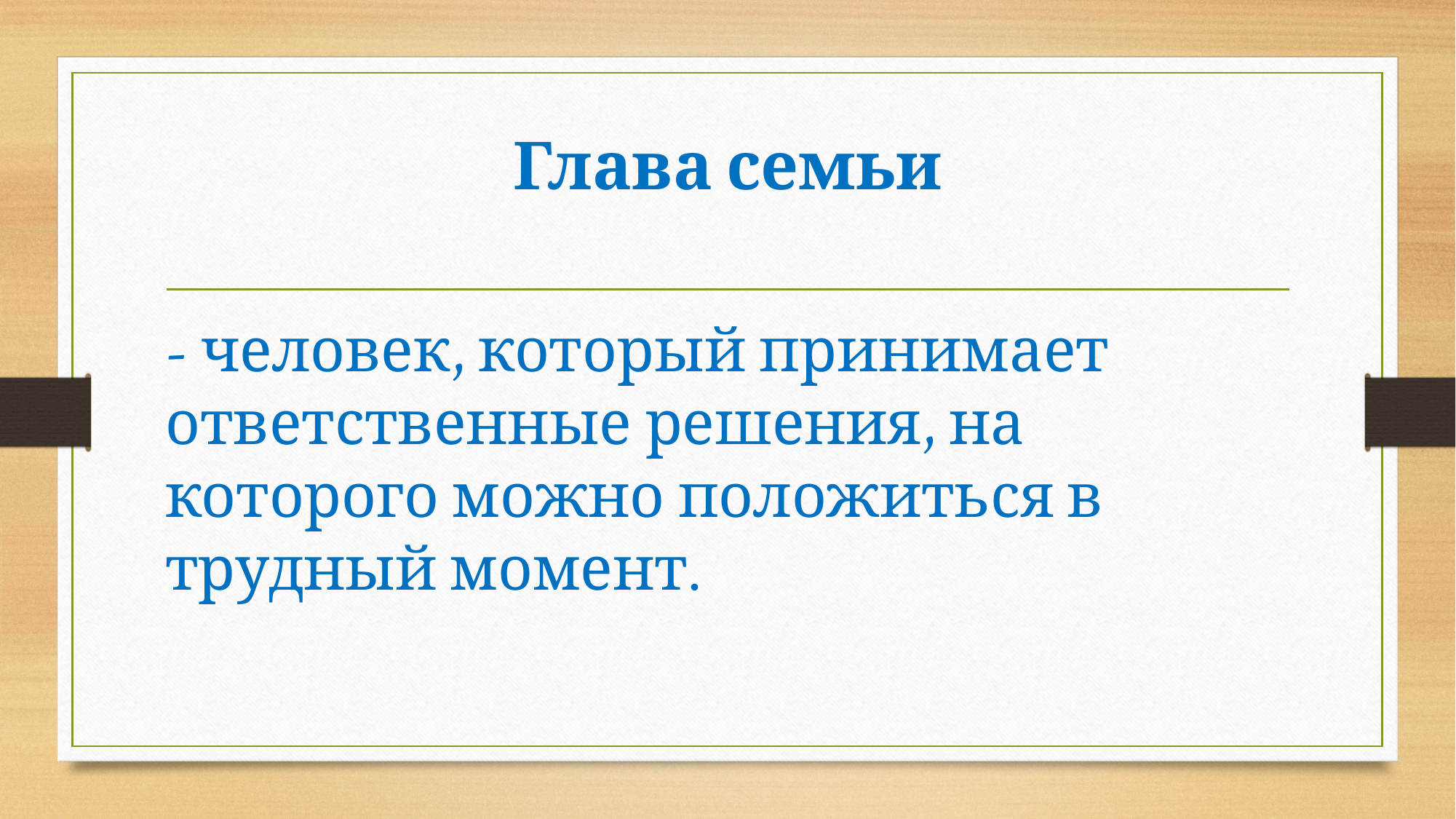

# Глава семьи
- человек, который принимает ответственные решения, на которого можно положиться в трудный момент.